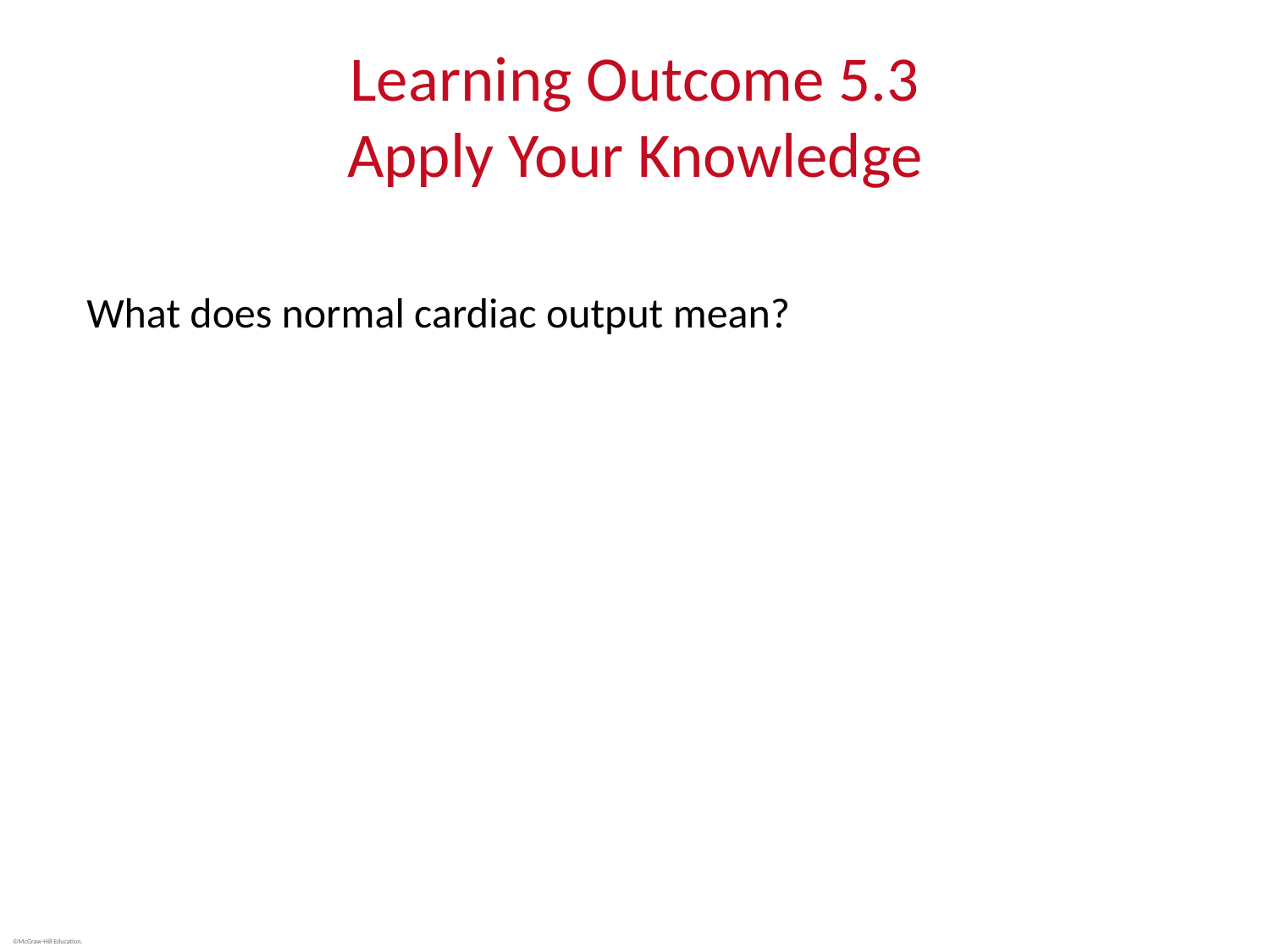

# Learning Outcome 5.3 Apply Your Knowledge
What does normal cardiac output mean?